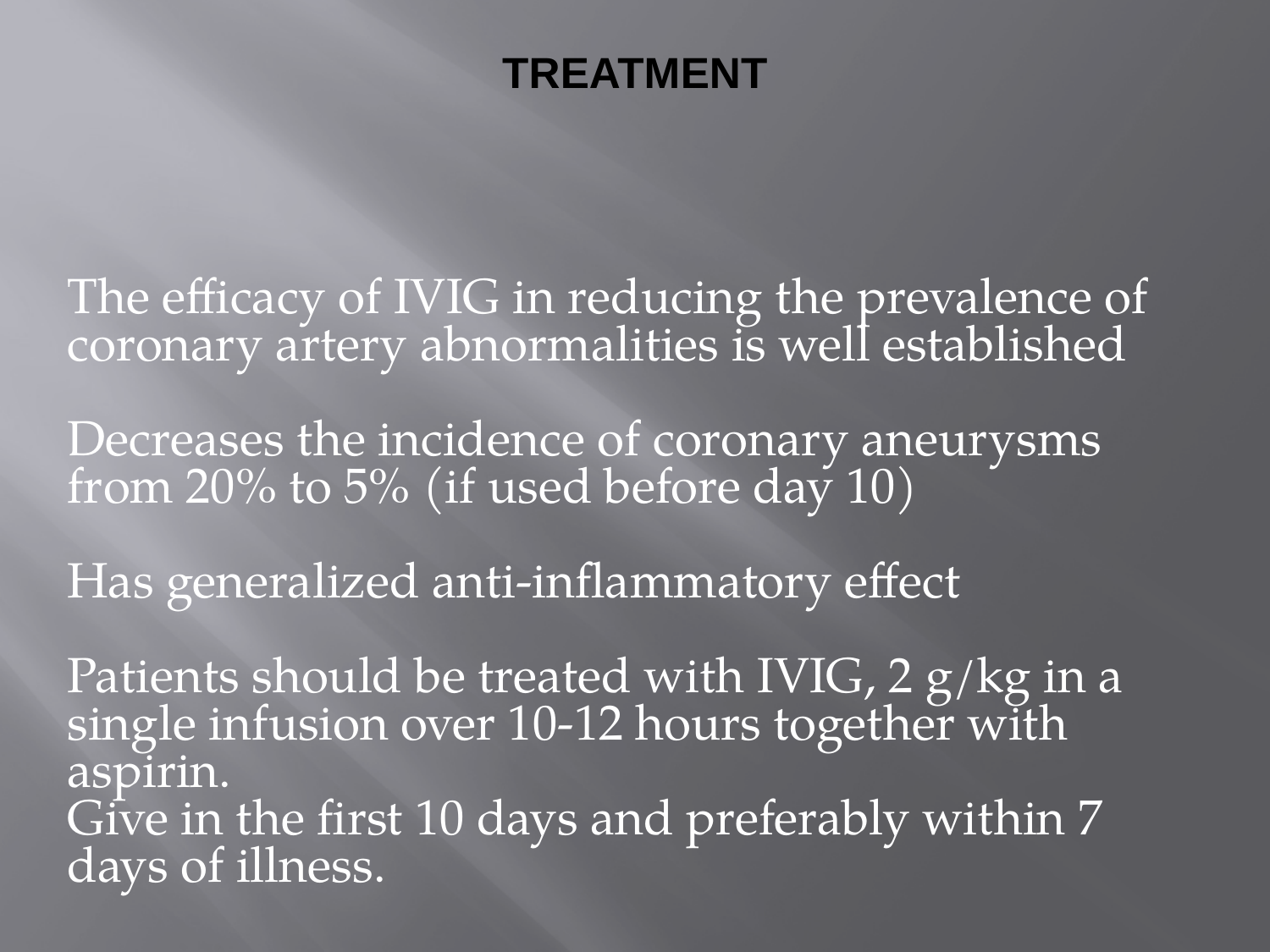

# TREATMENT
The efficacy of IVIG in reducing the prevalence of coronary artery abnormalities is well established

Decreases the incidence of coronary aneurysms from 20% to 5% (if used before day 10)

Has generalized anti-inflammatory effect

Patients should be treated with IVIG, 2 g/kg in a single infusion over 10-12 hours together with aspirin.
Give in the first 10 days and preferably within 7 days of illness.